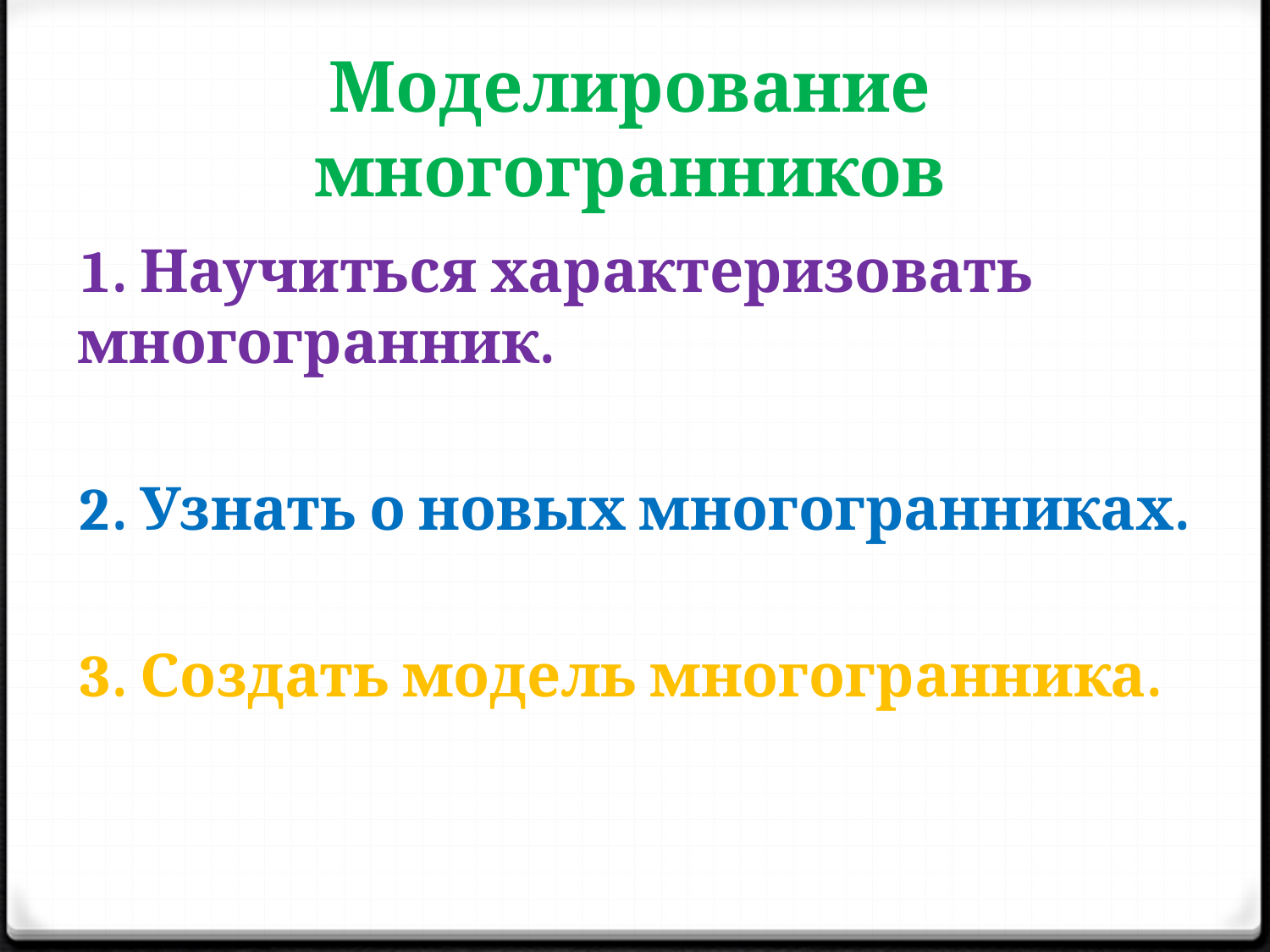

# Моделирование многогранников
1. Научиться характеризовать многогранник.

2. Узнать о новых многогранниках.

3. Создать модель многогранника.